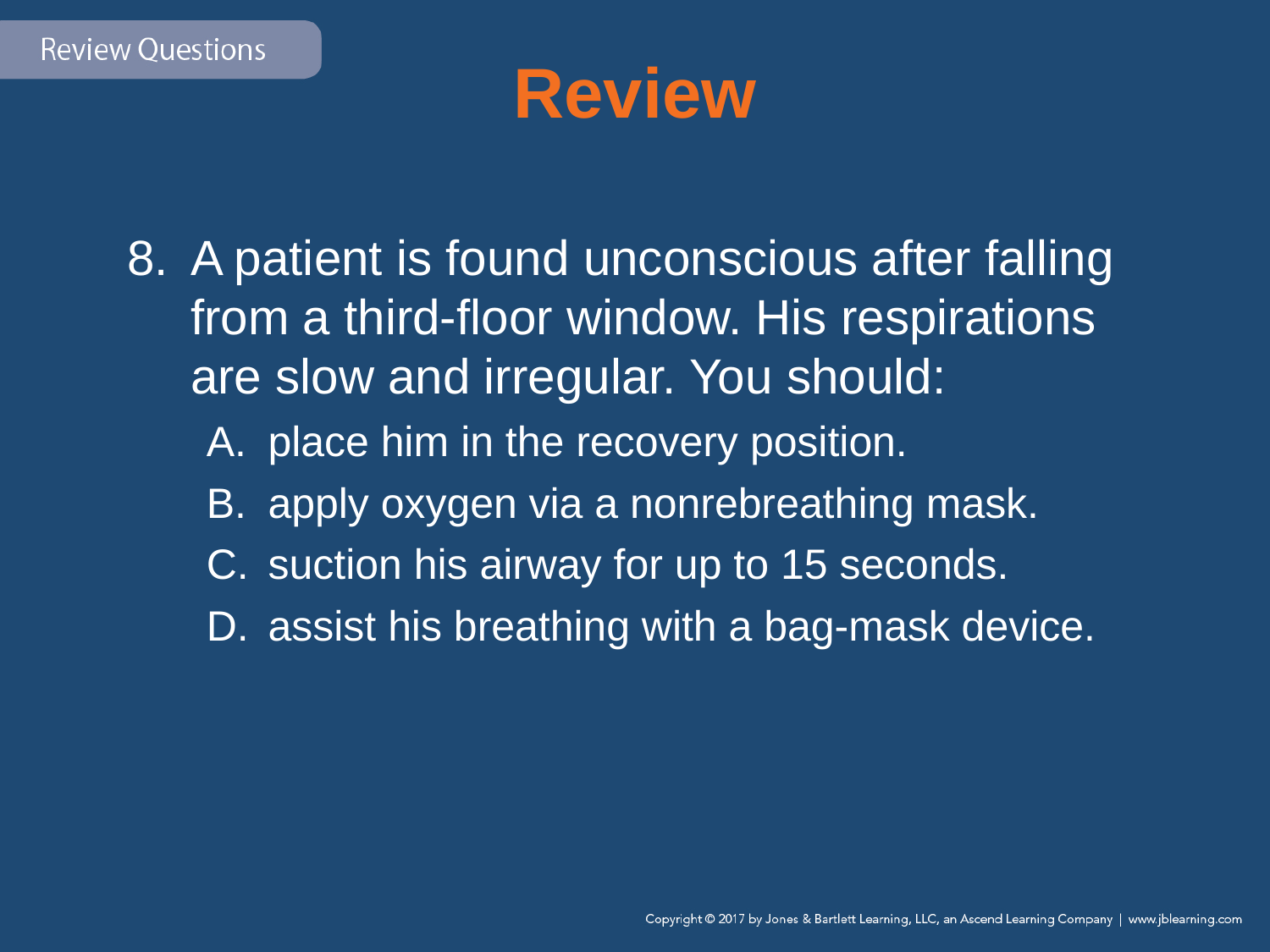

# Review
A patient is found unconscious after falling from a third-floor window. His respirations are slow and irregular. You should:
place him in the recovery position.
apply oxygen via a nonrebreathing mask.
suction his airway for up to 15 seconds.
assist his breathing with a bag-mask device.